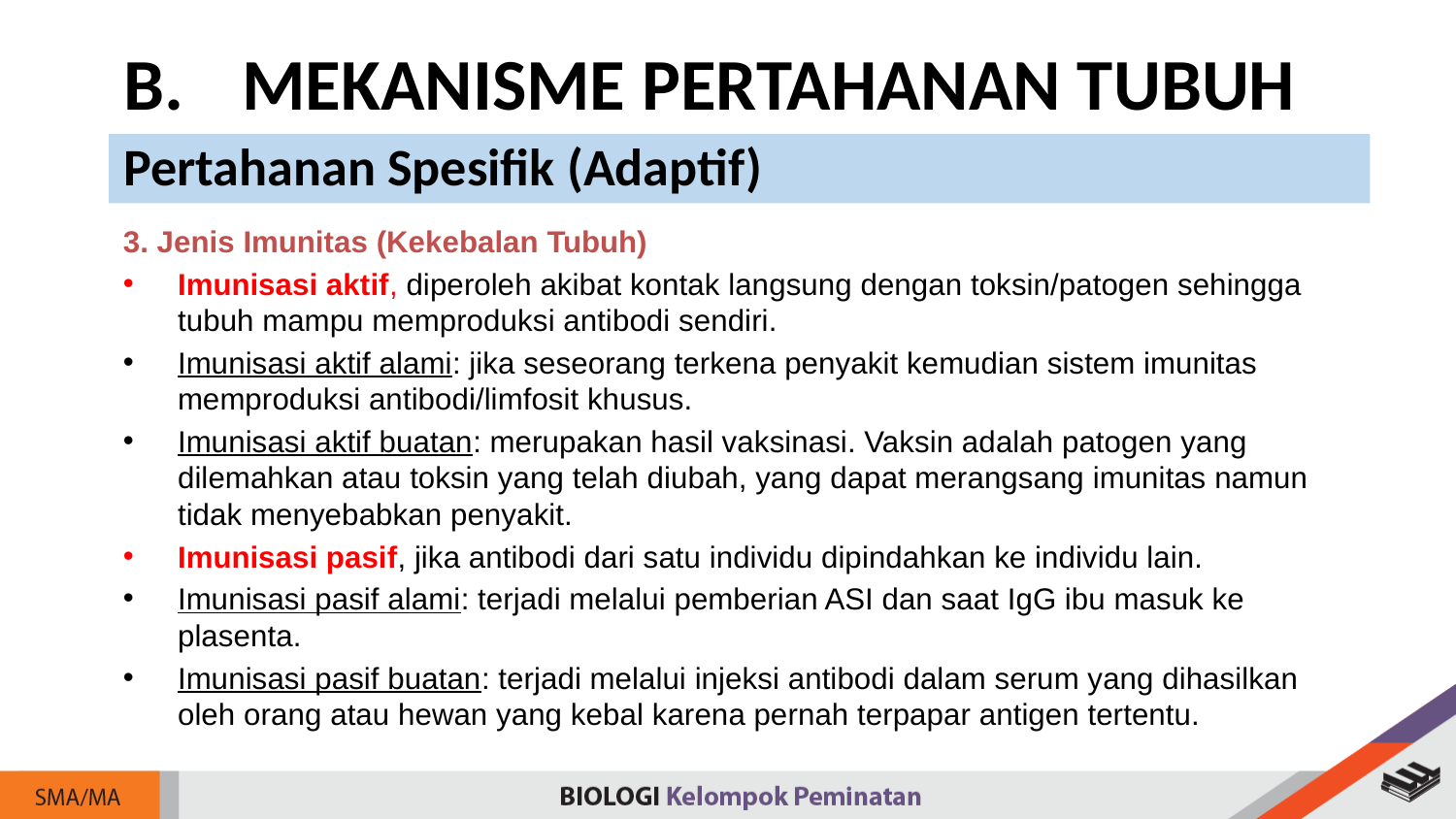

MEKANISME PERTAHANAN TUBUH
Pertahanan Spesifik (Adaptif)
3. Jenis Imunitas (Kekebalan Tubuh)
Imunisasi aktif, diperoleh akibat kontak langsung dengan toksin/patogen sehingga tubuh mampu memproduksi antibodi sendiri.
Imunisasi aktif alami: jika seseorang terkena penyakit kemudian sistem imunitas memproduksi antibodi/limfosit khusus.
Imunisasi aktif buatan: merupakan hasil vaksinasi. Vaksin adalah patogen yang dilemahkan atau toksin yang telah diubah, yang dapat merangsang imunitas namun tidak menyebabkan penyakit.
Imunisasi pasif, jika antibodi dari satu individu dipindahkan ke individu lain.
Imunisasi pasif alami: terjadi melalui pemberian ASI dan saat IgG ibu masuk ke plasenta.
Imunisasi pasif buatan: terjadi melalui injeksi antibodi dalam serum yang dihasilkan oleh orang atau hewan yang kebal karena pernah terpapar antigen tertentu.